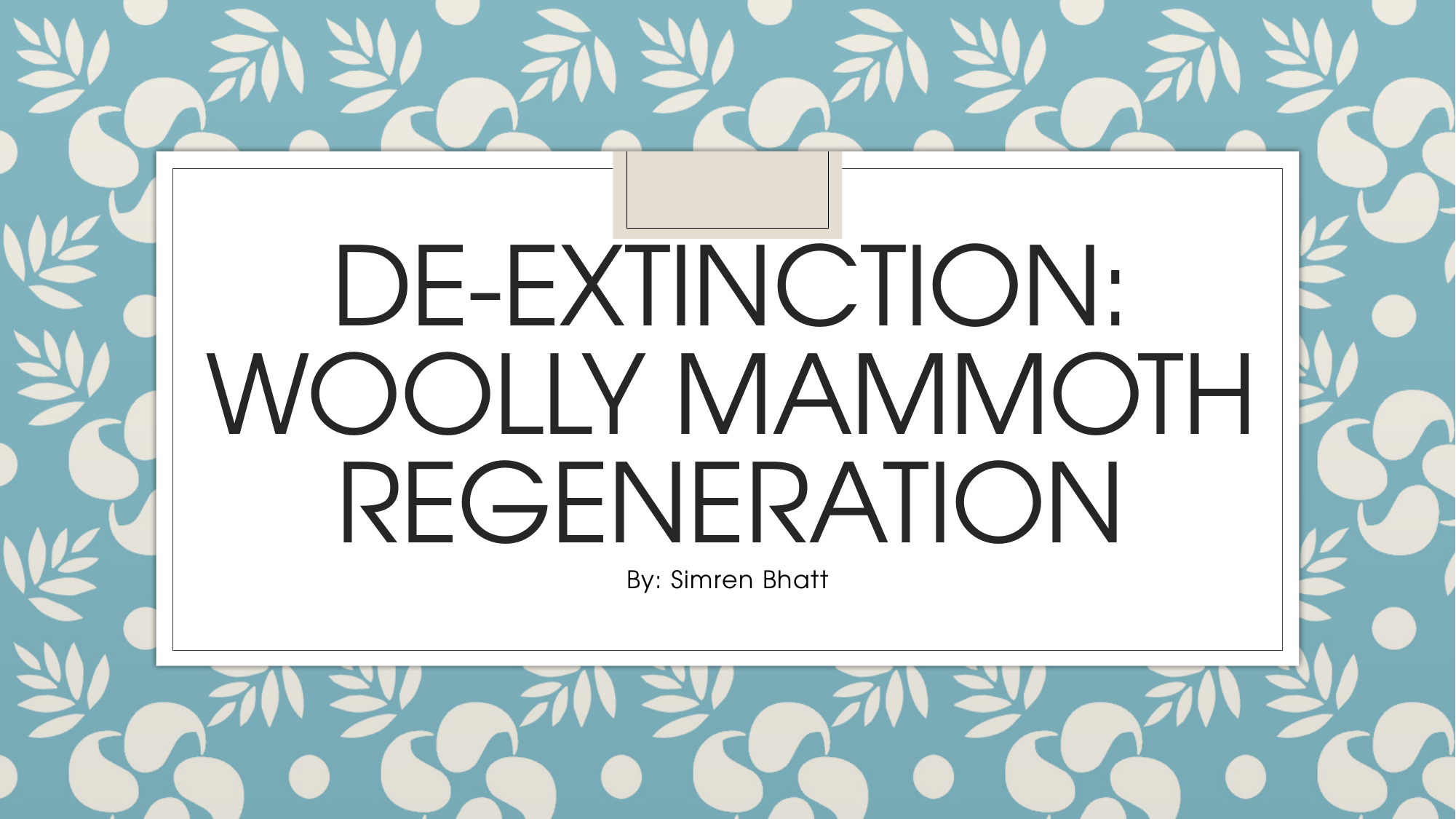

# De-extinction: woolly mammoth regeneration
By: Simren Bhatt